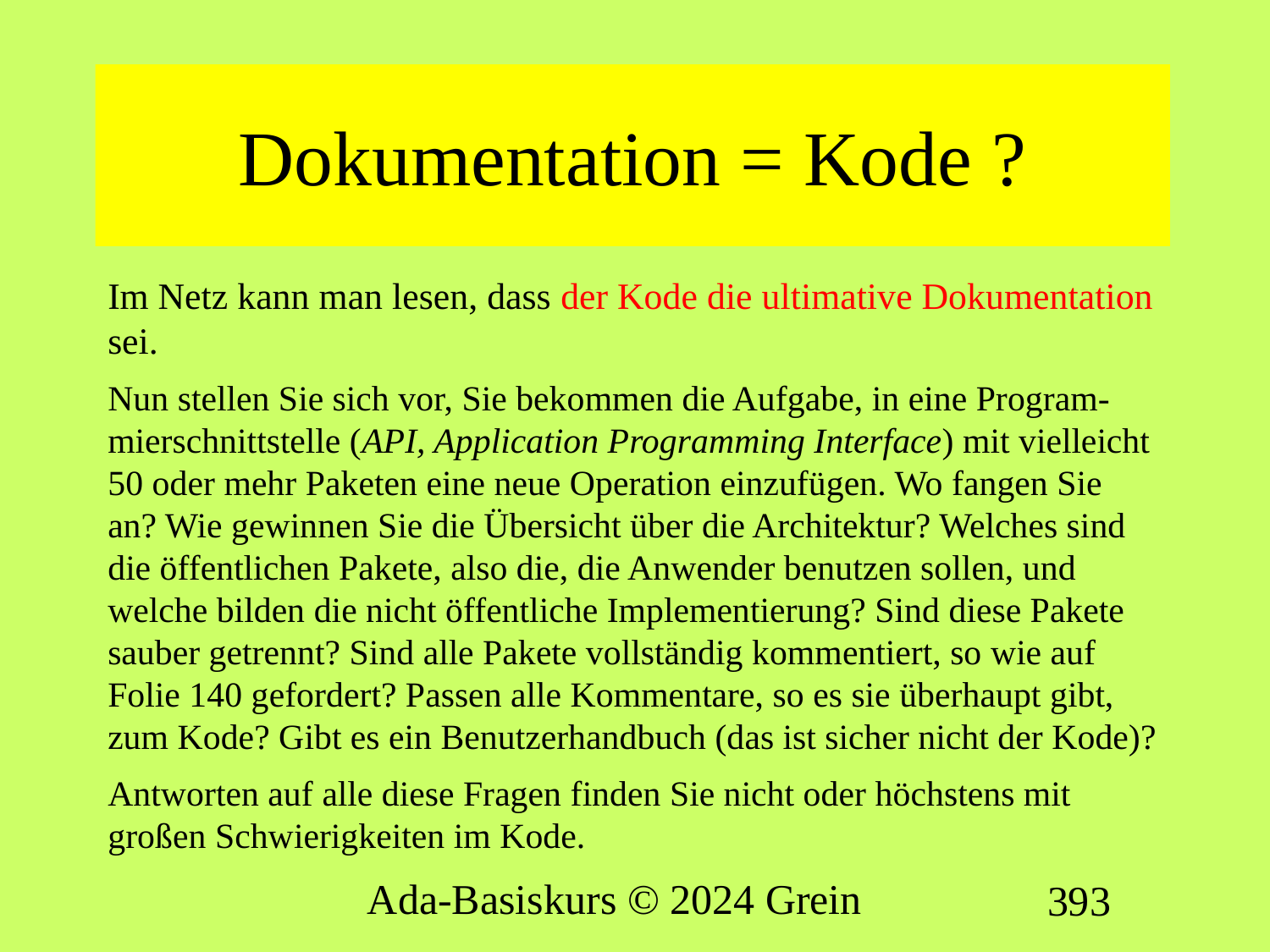

# Dokumentation = Kode ?
Im Netz kann man lesen, dass der Kode die ultimative Dokumentation sei.
Nun stellen Sie sich vor, Sie bekommen die Aufgabe, in eine Program-mierschnittstelle (API, Application Programming Interface) mit vielleicht 50 oder mehr Paketen eine neue Operation einzufügen. Wo fangen Sie an? Wie gewinnen Sie die Übersicht über die Architektur? Welches sind die öffentlichen Pakete, also die, die Anwender benutzen sollen, und welche bilden die nicht öffentliche Implementierung? Sind diese Pakete sauber getrennt? Sind alle Pakete vollständig kommentiert, so wie auf Folie 140 gefordert? Passen alle Kommentare, so es sie überhaupt gibt, zum Kode? Gibt es ein Benutzerhandbuch (das ist sicher nicht der Kode)?
Antworten auf alle diese Fragen finden Sie nicht oder höchstens mit großen Schwierigkeiten im Kode.
Ada-Basiskurs © 2024 Grein
393